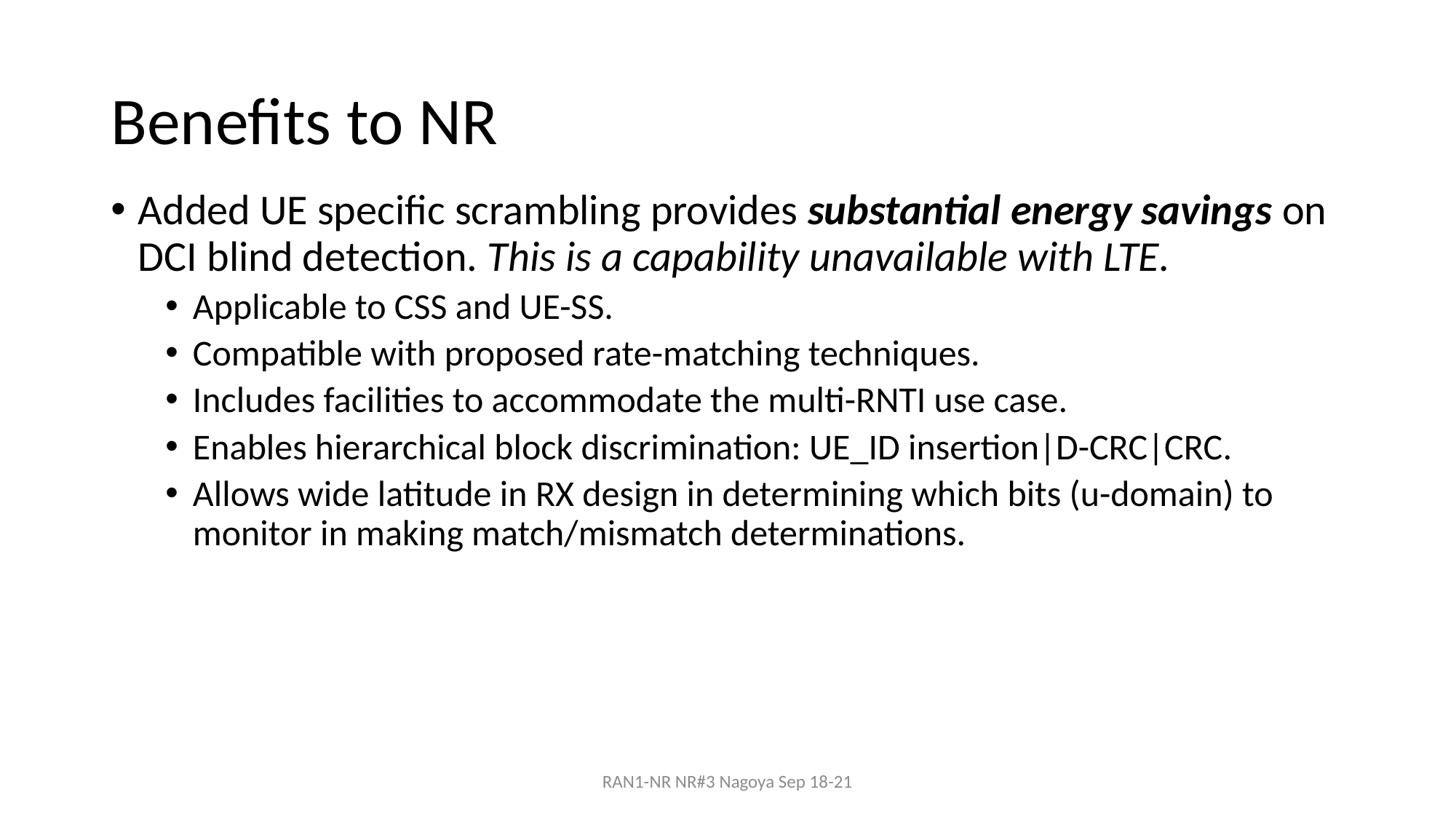

# Benefits to NR
Added UE specific scrambling provides substantial energy savings on DCI blind detection. This is a capability unavailable with LTE.
Applicable to CSS and UE-SS.
Compatible with proposed rate-matching techniques.
Includes facilities to accommodate the multi-RNTI use case.
Enables hierarchical block discrimination: UE_ID insertion|D-CRC|CRC.
Allows wide latitude in RX design in determining which bits (u-domain) to monitor in making match/mismatch determinations.

RAN1-NR NR#3 Nagoya Sep 18-21
3